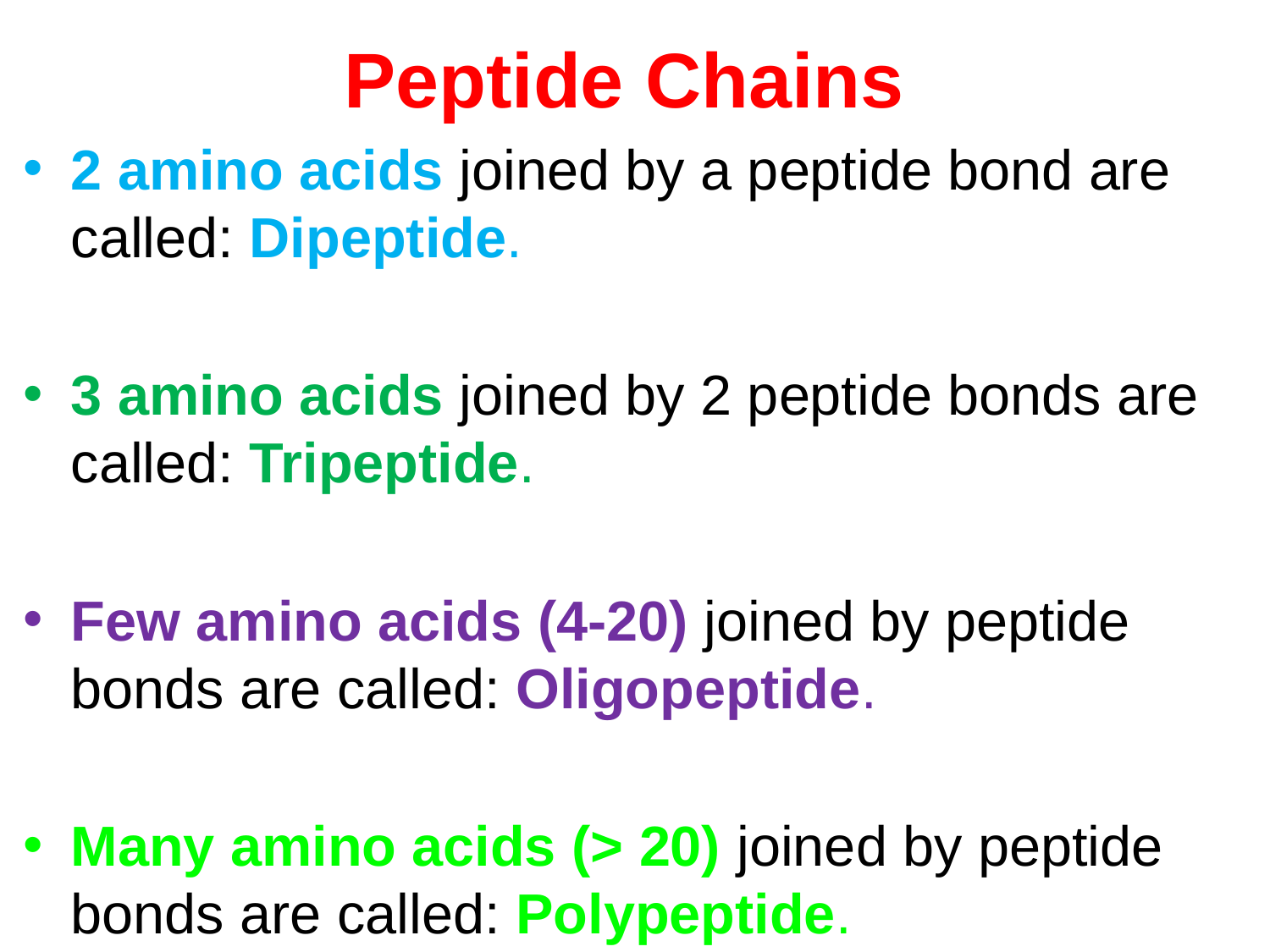

# Peptide Chains
2 amino acids joined by a peptide bond are called: Dipeptide.

3 amino acids joined by 2 peptide bonds are called: Tripeptide.

Few amino acids (4-20) joined by peptide bonds are called: Oligopeptide.

Many amino acids (> 20) joined by peptide bonds are called: Polypeptide.